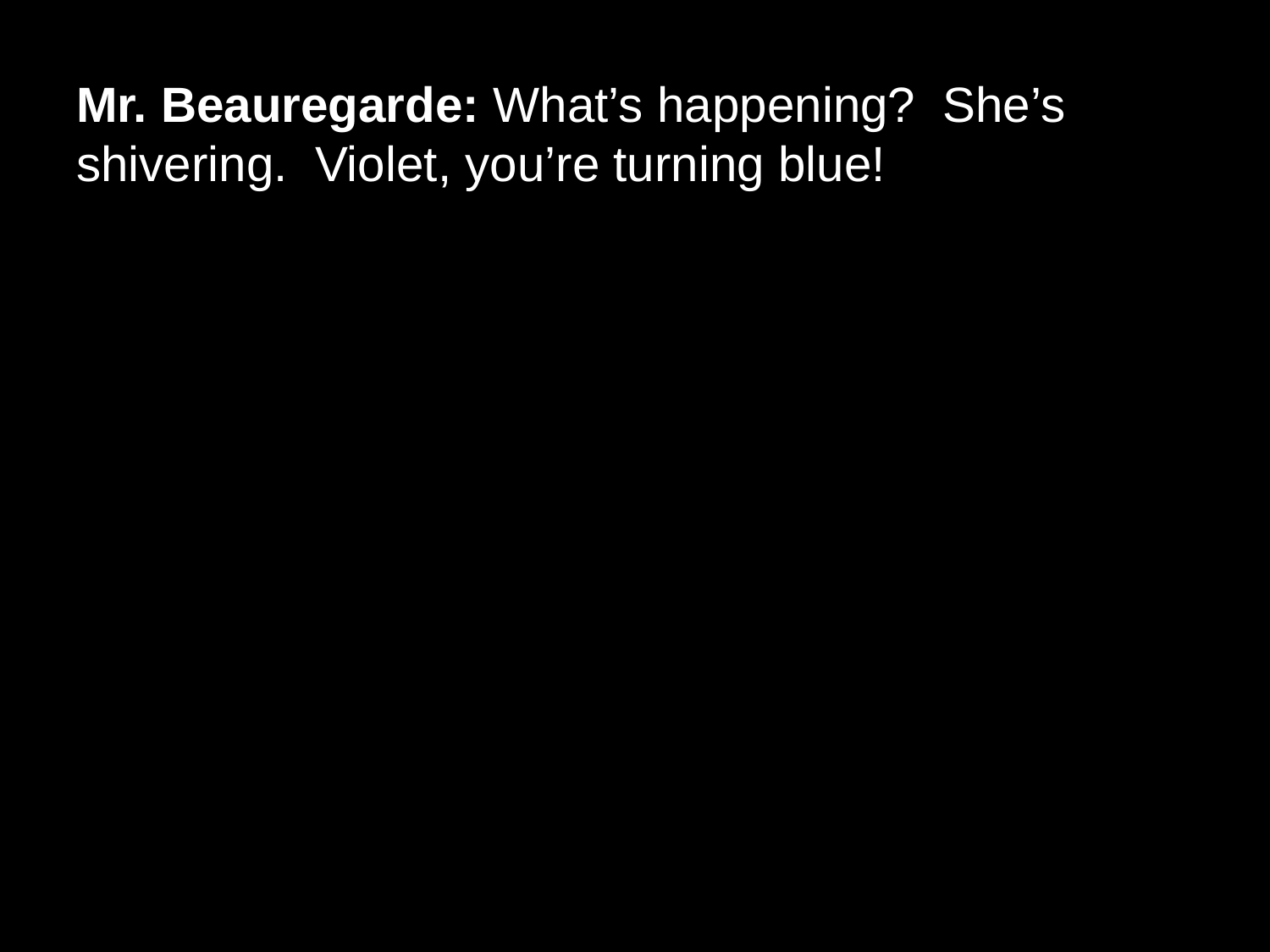

# Mr. Beauregarde: What’s happening?  She’s shivering.  Violet, you’re turning blue!